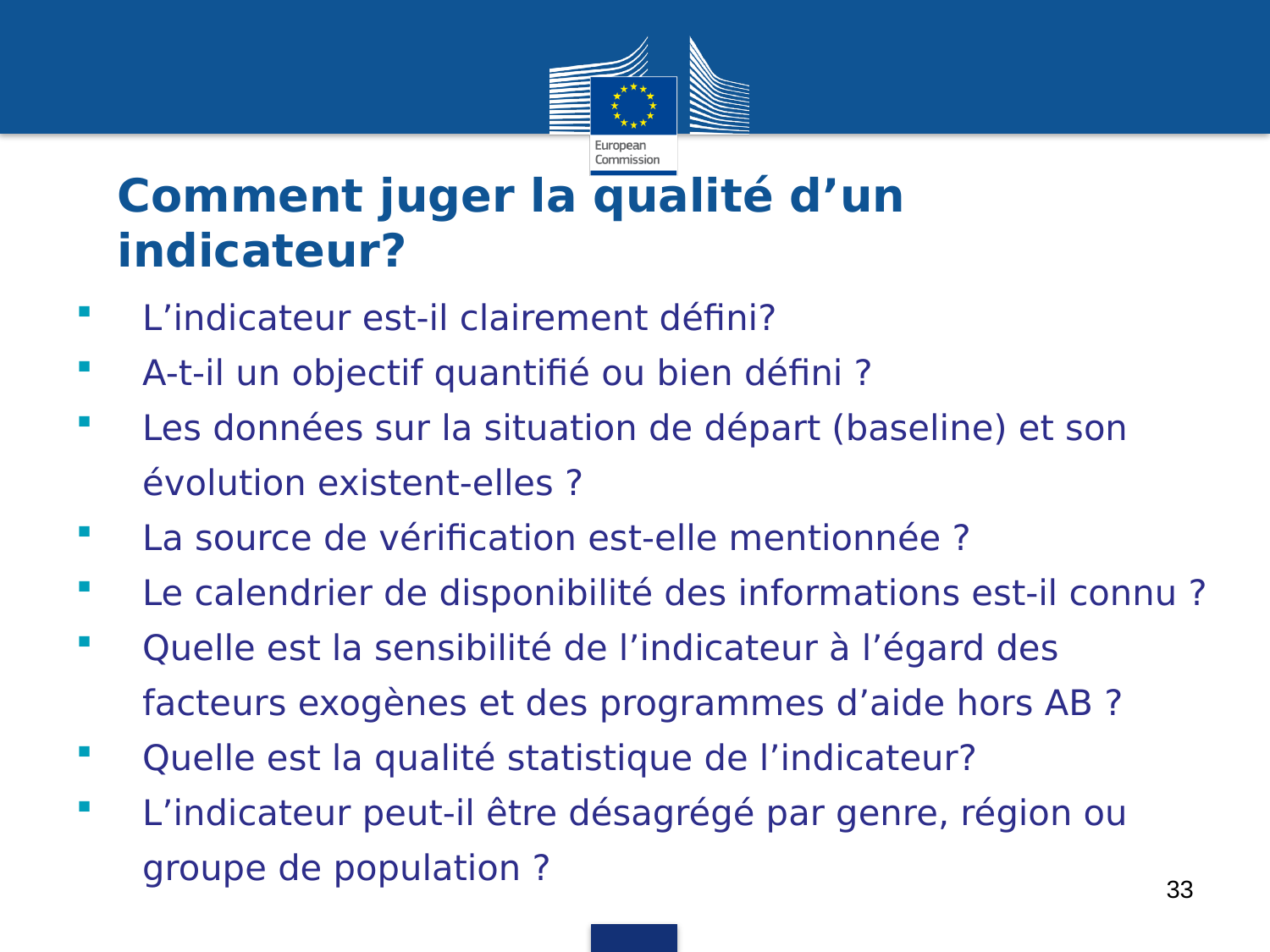

# Comment juger la qualité d’un indicateur?
L’indicateur est-il clairement défini?
A-t-il un objectif quantifié ou bien défini ?
Les données sur la situation de départ (baseline) et son évolution existent-elles ?
La source de vérification est-elle mentionnée ?
Le calendrier de disponibilité des informations est-il connu ?
Quelle est la sensibilité de l’indicateur à l’égard des facteurs exogènes et des programmes d’aide hors AB ?
Quelle est la qualité statistique de l’indicateur?
L’indicateur peut-il être désagrégé par genre, région ou groupe de population ?
33